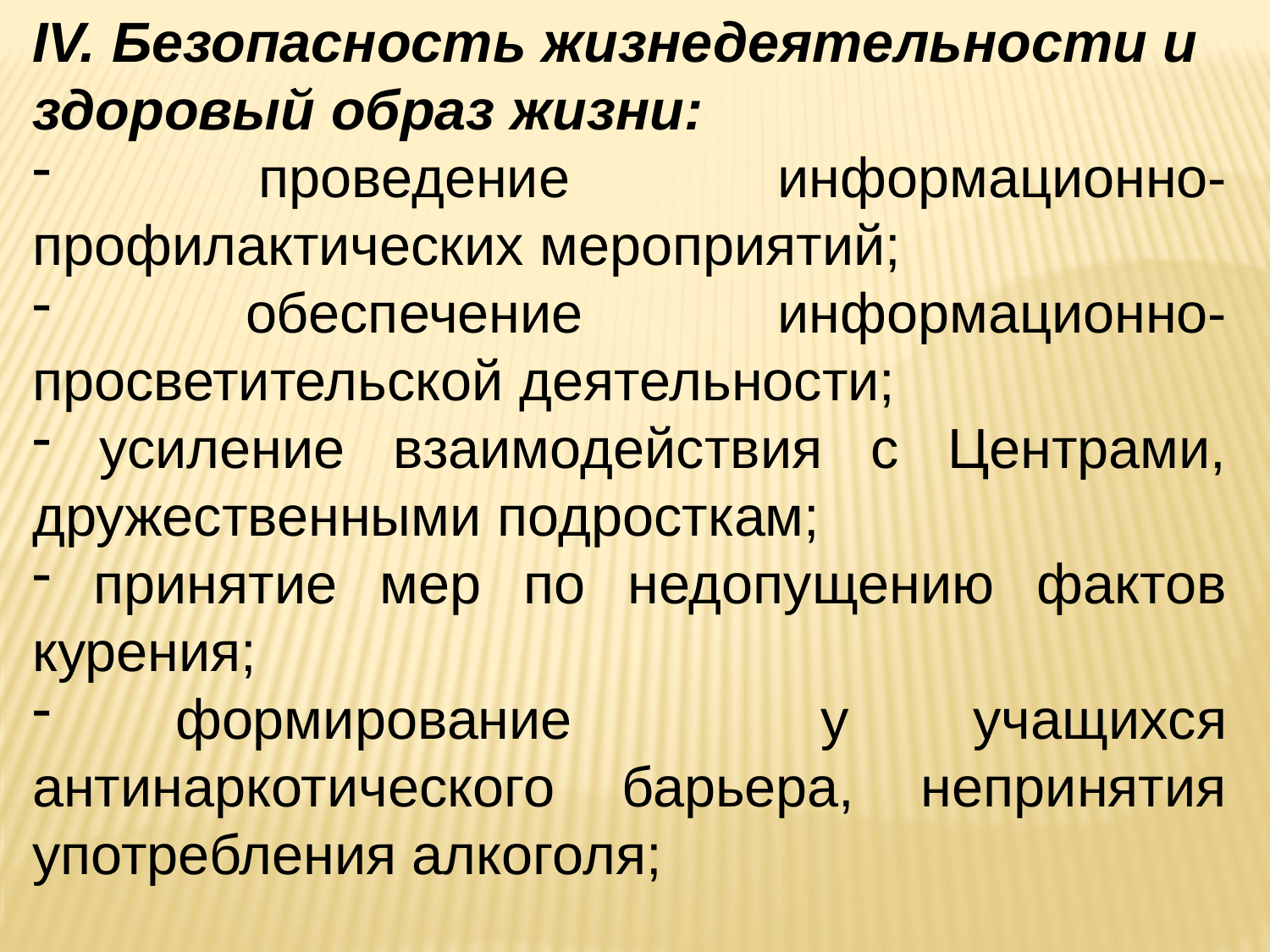

IV. Безопасность жизнедеятельности и здоровый образ жизни:
 проведение информационно-профилактических мероприятий;
 обеспечение информационно-просветительской деятельности;
 усиление взаимодействия с Центрами, дружественными подросткам;
 принятие мер по недопущению фактов курения;
 формирование  у учащихся антинаркотического барьера, непринятия употребления алкоголя;